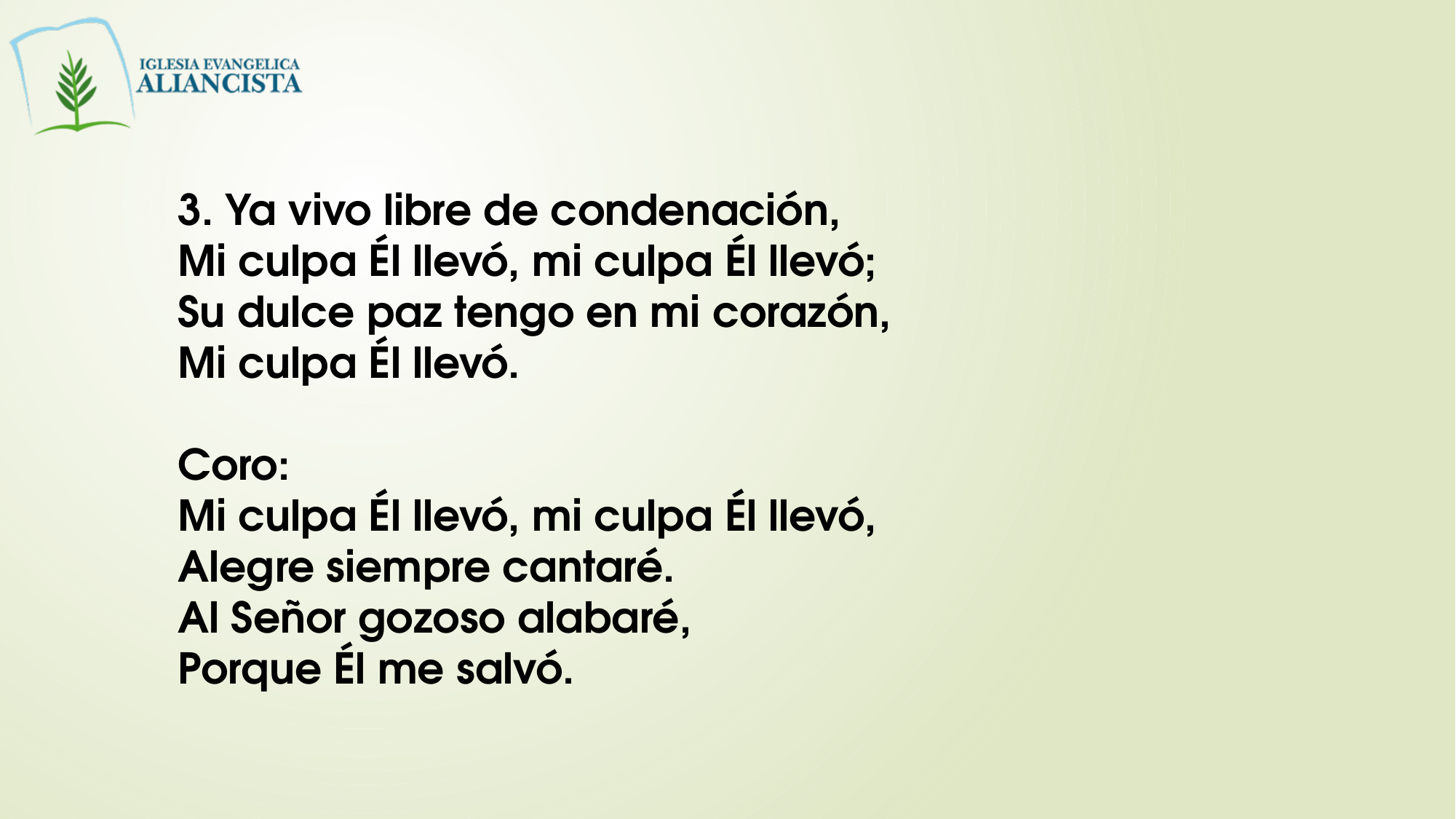

3. Ya vivo libre de condenación,
Mi culpa Él llevó, mi culpa Él llevó;
Su dulce paz tengo en mi corazón,
Mi culpa Él llevó.

Coro:
Mi culpa Él llevó, mi culpa Él llevó,
Alegre siempre cantaré.
Al Señor gozoso alabaré,
Porque Él me salvó.